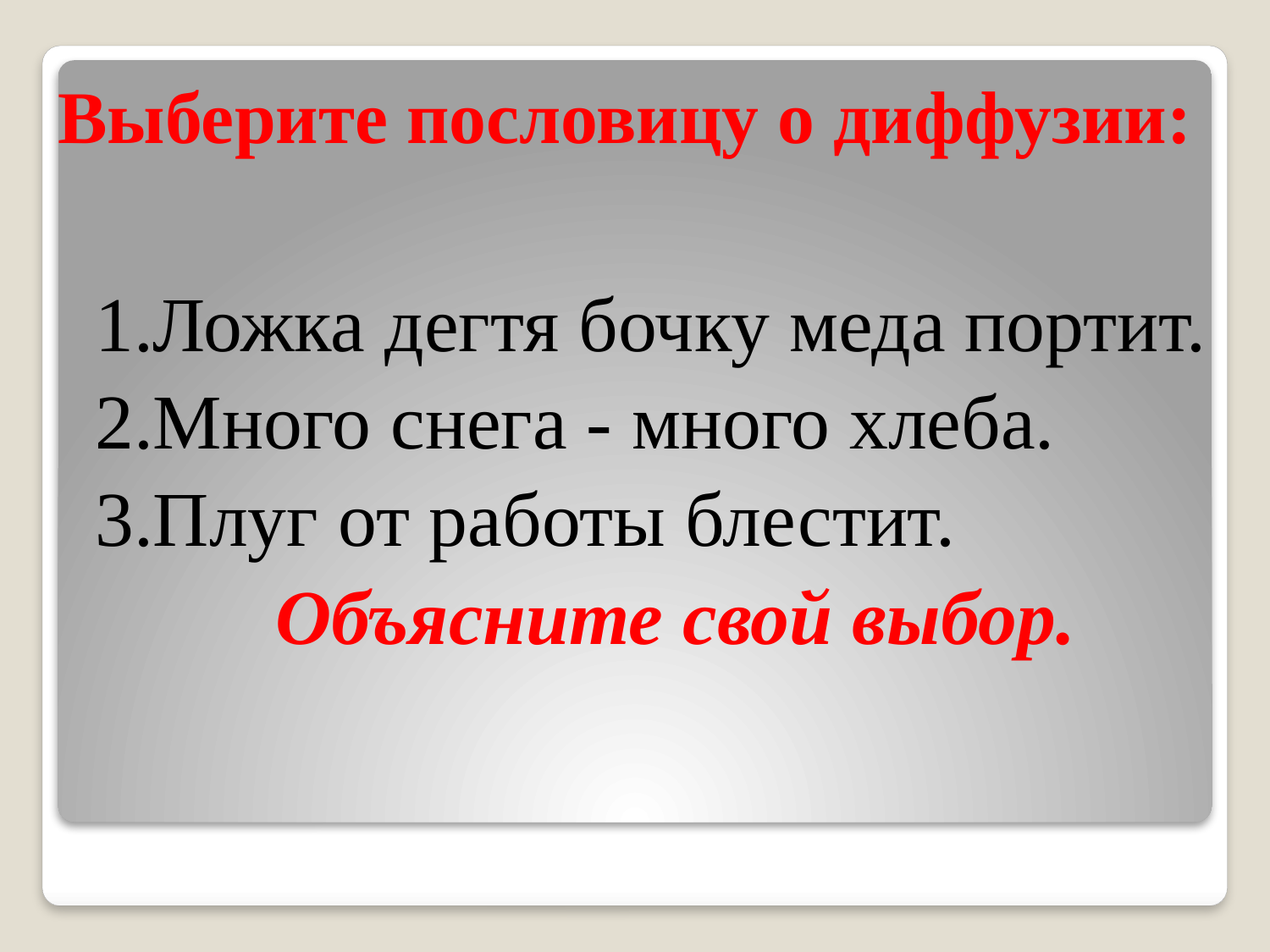

# Выберите пословицу о диффузии:
1.Ложка дегтя бочку меда портит.
2.Много снега - много хлеба.
3.Плуг от работы блестит.
Объясните свой выбор.